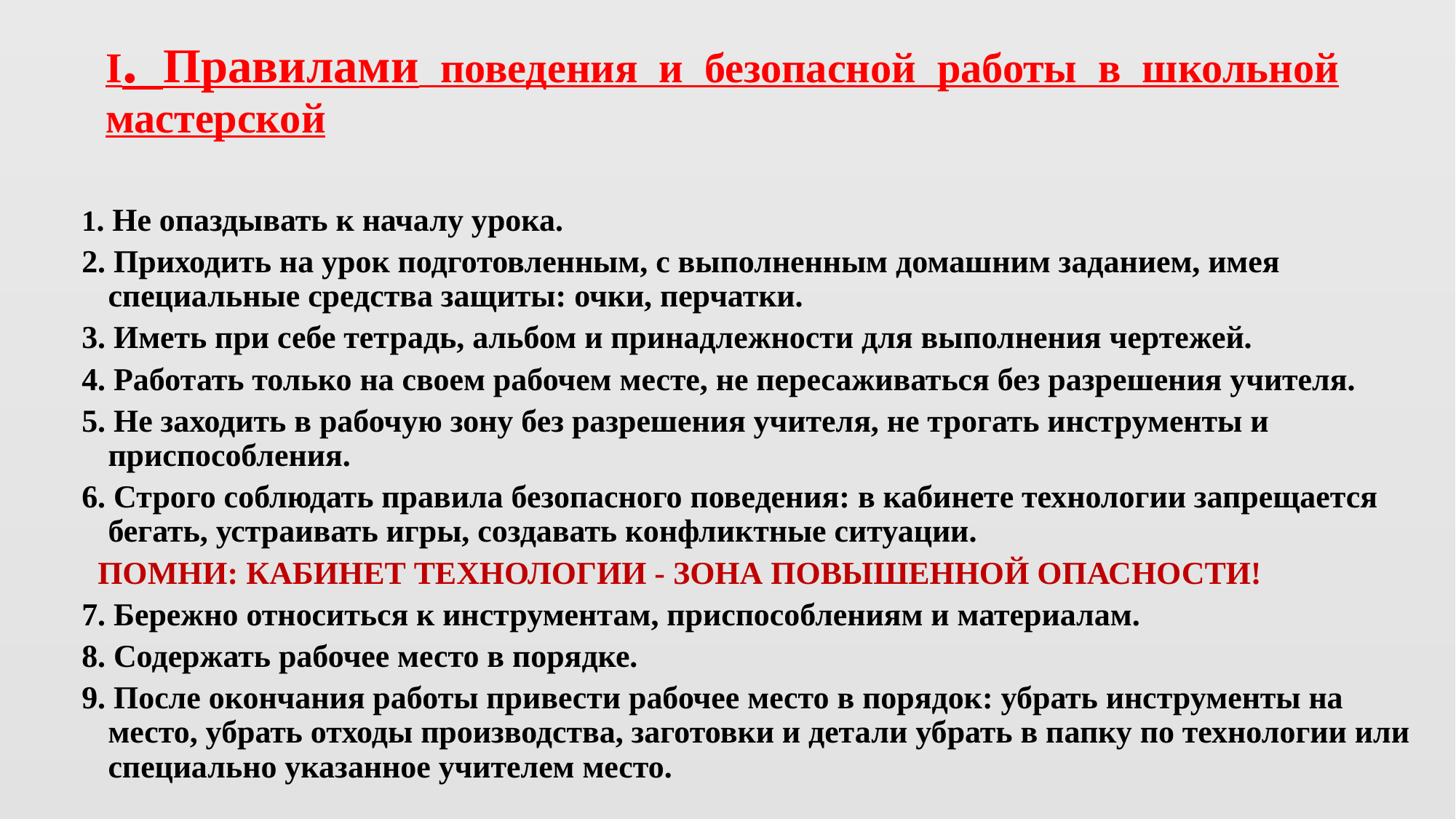

# I. Правилами поведения и безопасной работы в школьной мастерской
1. Не опаздывать к началу урока.
2. Приходить на урок подготовленным, с выполненным домашним заданием, имея специальные средства защиты: очки, перчатки.
3. Иметь при себе тетрадь, альбом и принадлежности для выполнения чертежей.
4. Работать только на своем рабочем месте, не пересаживаться без разрешения учителя.
5. Не заходить в рабочую зону без разрешения учителя, не трогать инструменты и приспособления.
6. Строго соблюдать правила безопасного поведения: в кабинете технологии запрещается бегать, устраивать игры, создавать конфликтные ситуации.
  ПОМНИ: КАБИНЕТ ТЕХНОЛОГИИ - ЗОНА ПОВЫШЕННОЙ ОПАСНОСТИ!
7. Бережно относиться к инструментам, приспособлениям и материалам.
8. Содержать рабочее место в порядке.
9. После окончания работы привести рабочее место в порядок: убрать инструменты на место, убрать отходы производства, заготовки и детали убрать в папку по технологии или специально указанное учителем место.